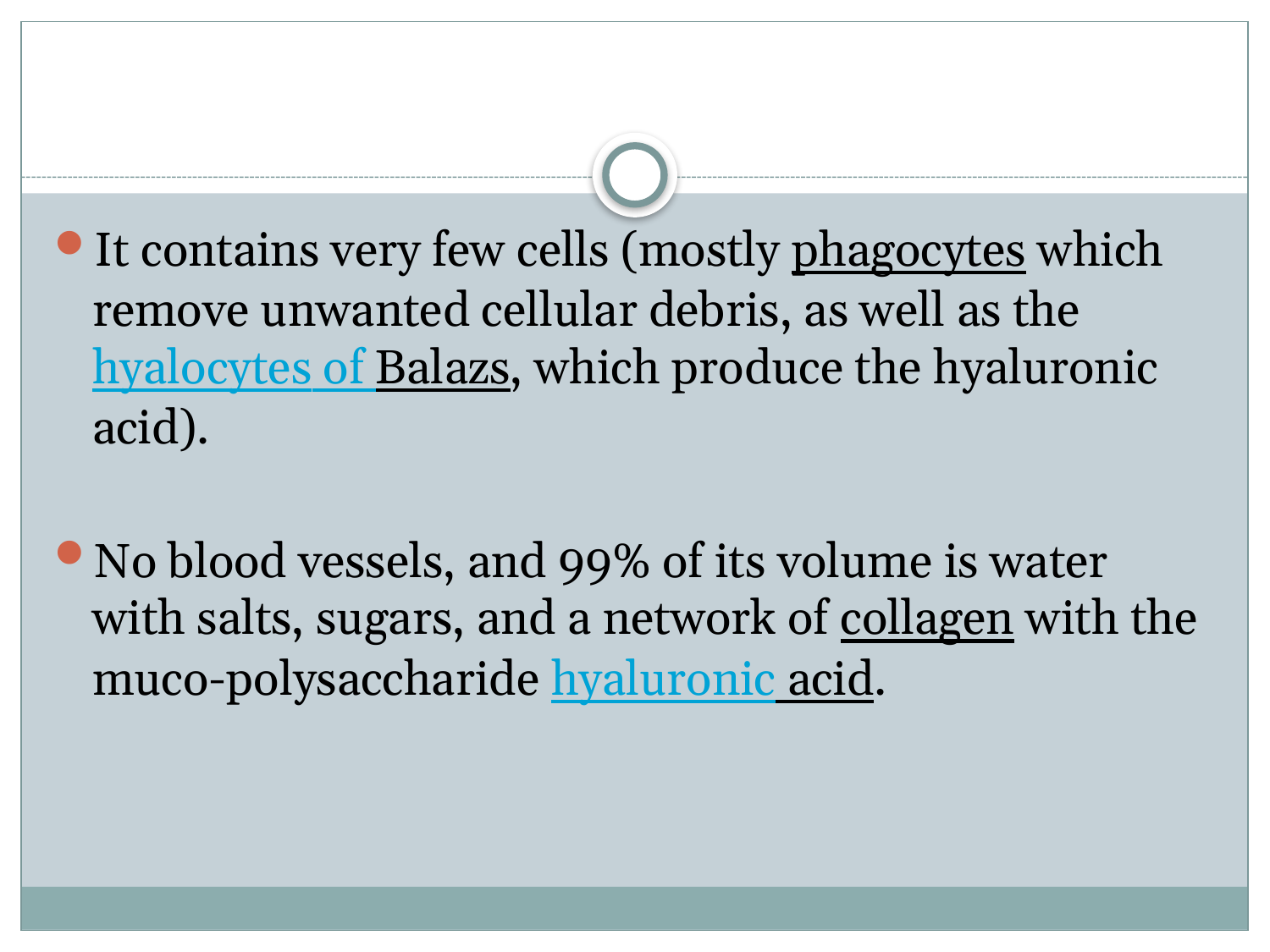

#
It contains very few cells (mostly phagocytes which remove unwanted cellular debris, as well as the hyalocytes of Balazs, which produce the hyaluronic acid).

No blood vessels, and 99% of its volume is water with salts, sugars, and a network of collagen with the muco-polysaccharide hyaluronic acid.